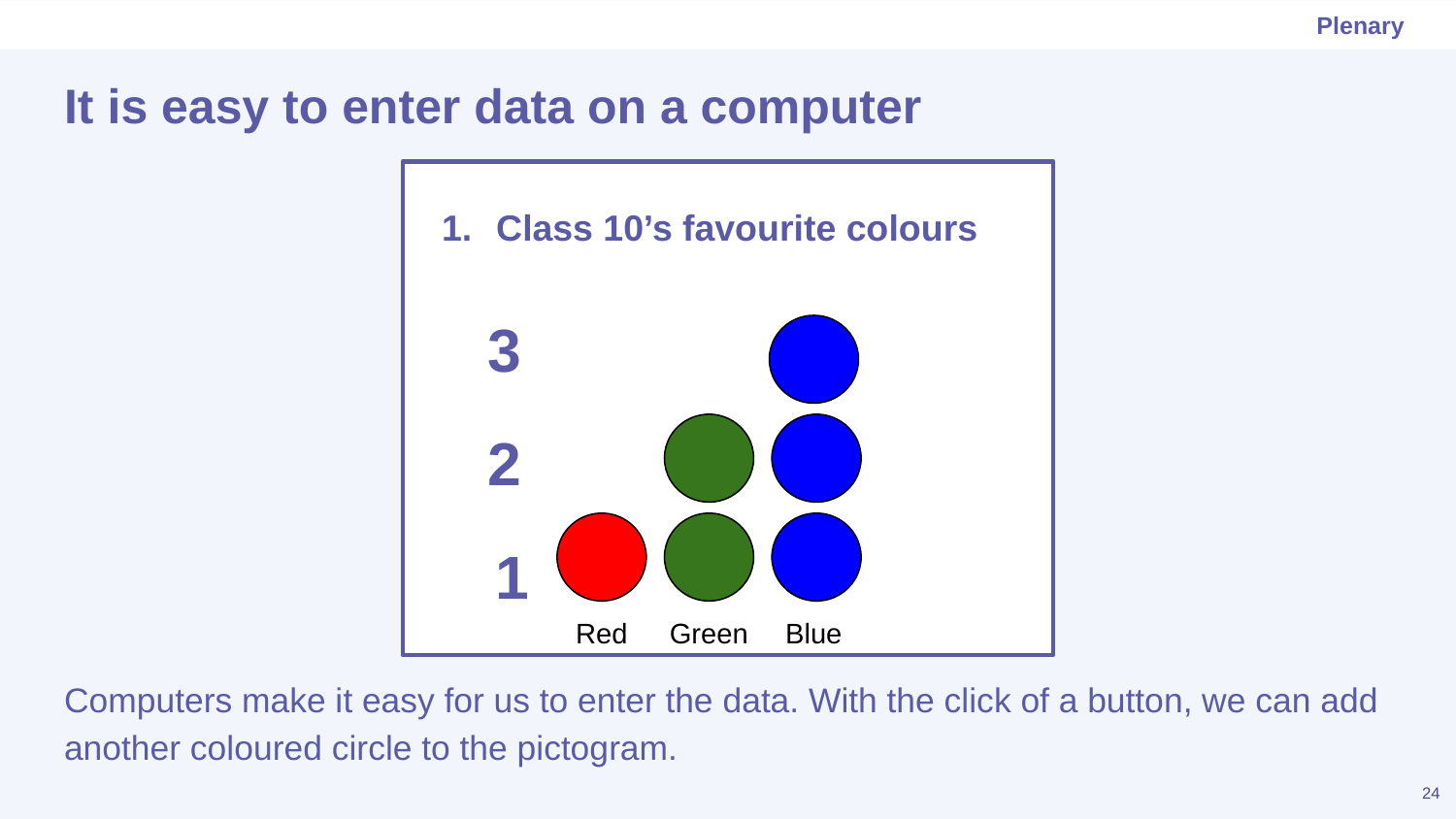

Plenary
# It is easy to enter data on a computer

Red

Green

Blue

Class 10’s favourite colours
3

2

1
Computers make it easy for us to enter the data. With the click of a button, we can add another coloured circle to the pictogram.
24